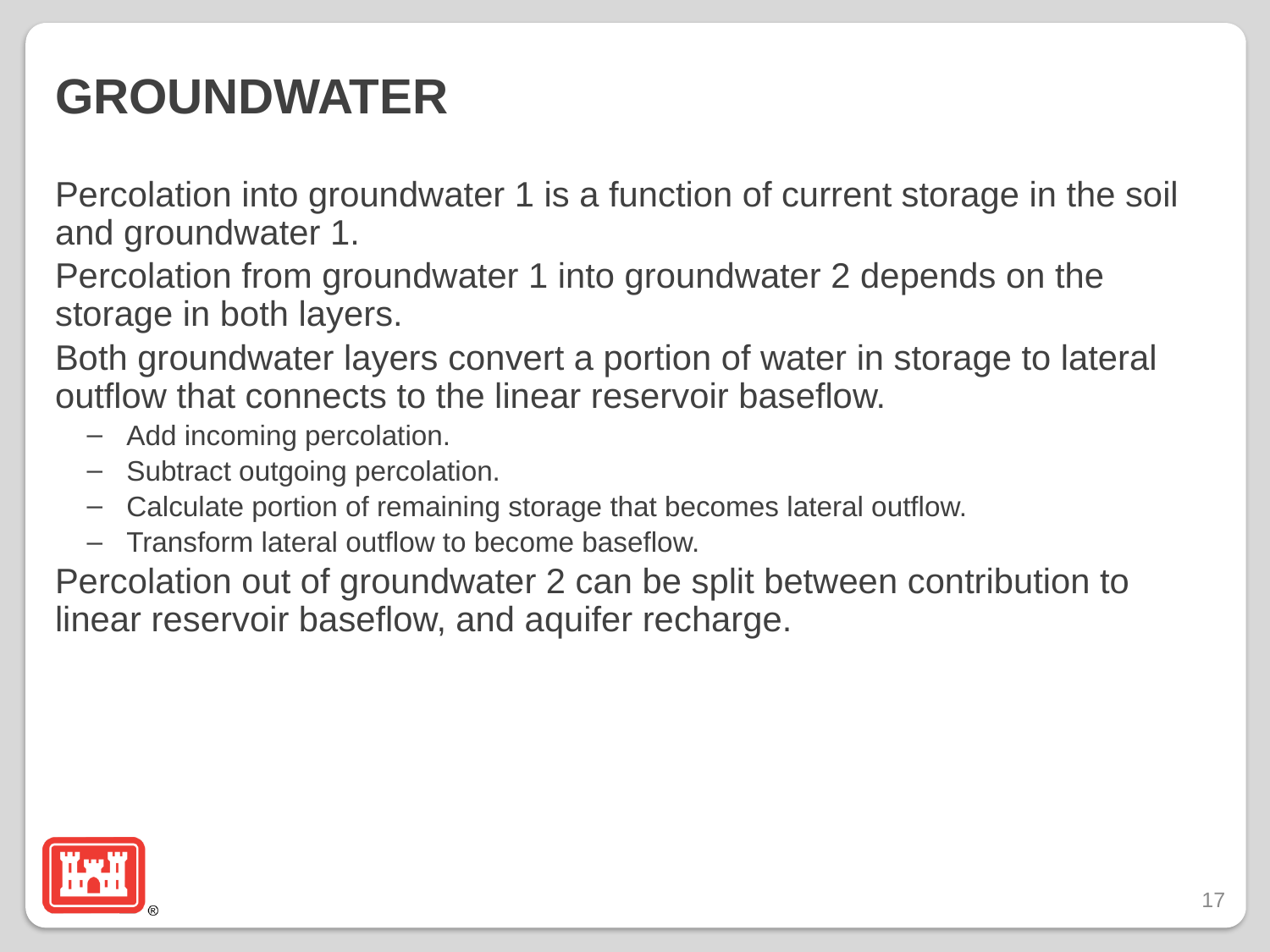

# Groundwater
Percolation into groundwater 1 is a function of current storage in the soil and groundwater 1.
Percolation from groundwater 1 into groundwater 2 depends on the storage in both layers.
Both groundwater layers convert a portion of water in storage to lateral outflow that connects to the linear reservoir baseflow.
Add incoming percolation.
Subtract outgoing percolation.
Calculate portion of remaining storage that becomes lateral outflow.
Transform lateral outflow to become baseflow.
Percolation out of groundwater 2 can be split between contribution to linear reservoir baseflow, and aquifer recharge.
17